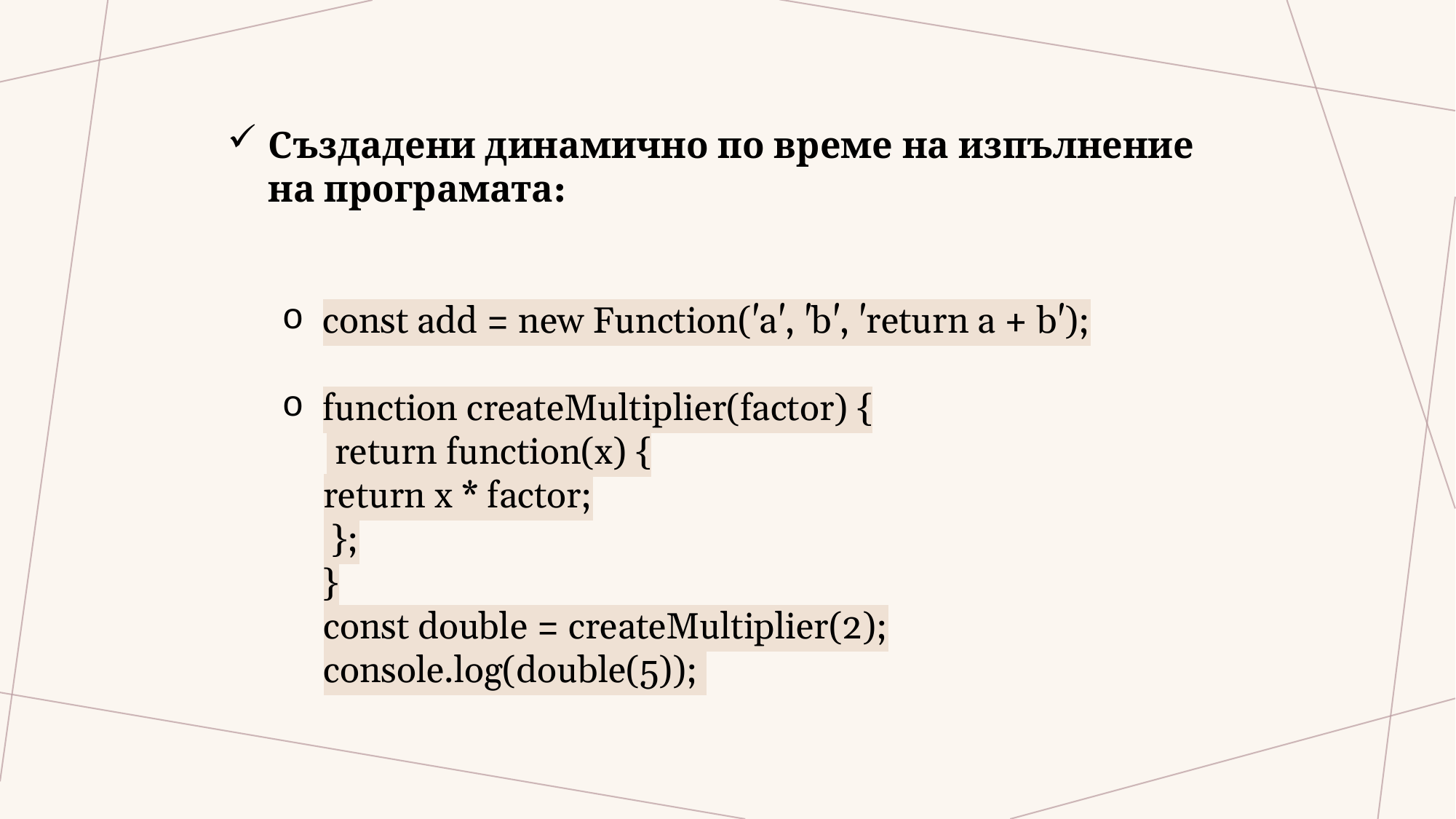

Създадени динамично по време на изпълнение на програмата:

const add = new Function('a', 'b', 'return a + b');

function createMultiplier(factor) {
      return function(x) {
           return x * factor;
            };
           }
           const double = createMultiplier(2);
           console.log(double(5));